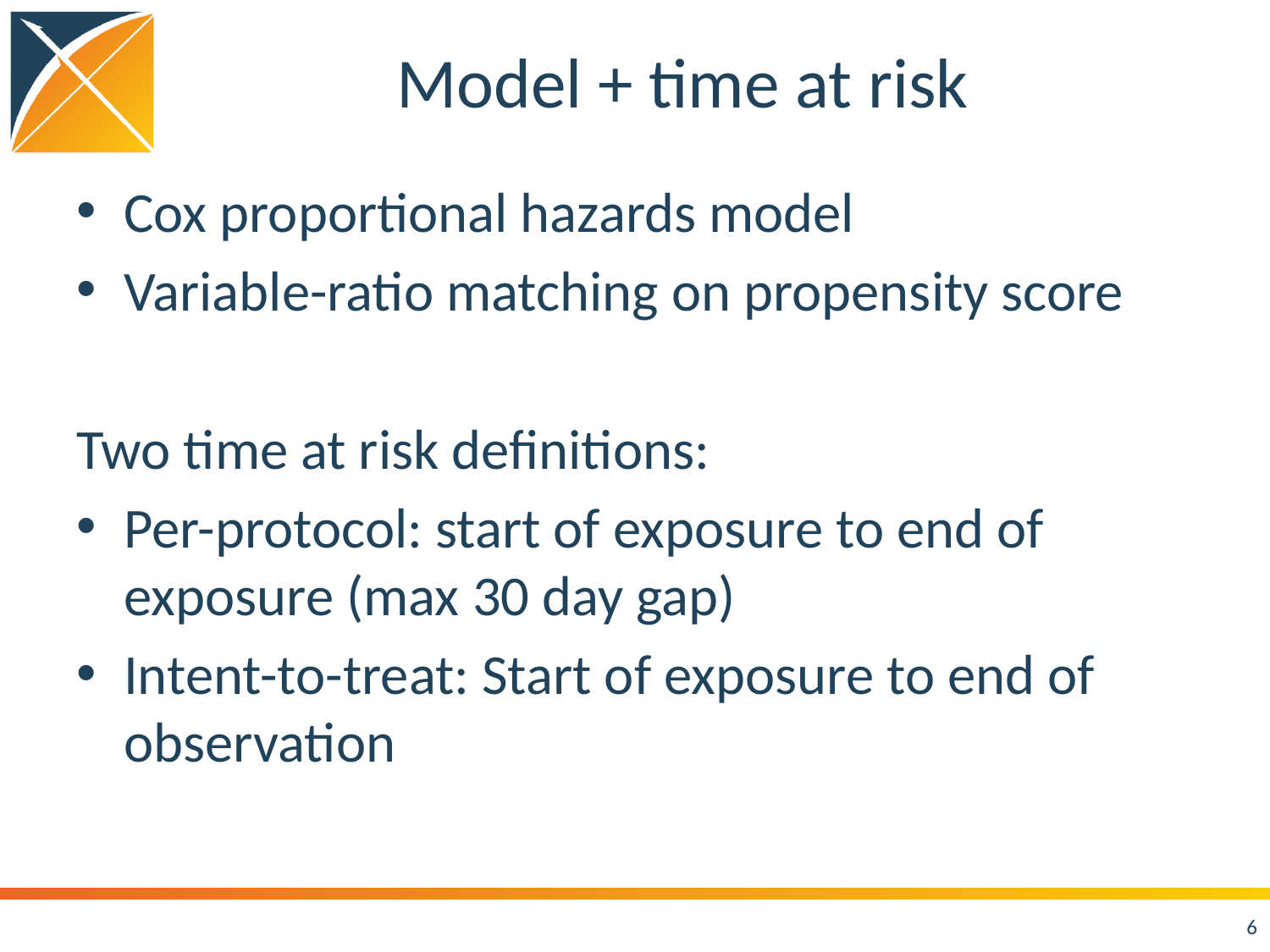

# Model + time at risk
Cox proportional hazards model
Variable-ratio matching on propensity score

Two time at risk definitions:
Per-protocol: start of exposure to end of exposure (max 30 day gap)
Intent-to-treat: Start of exposure to end of observation
6